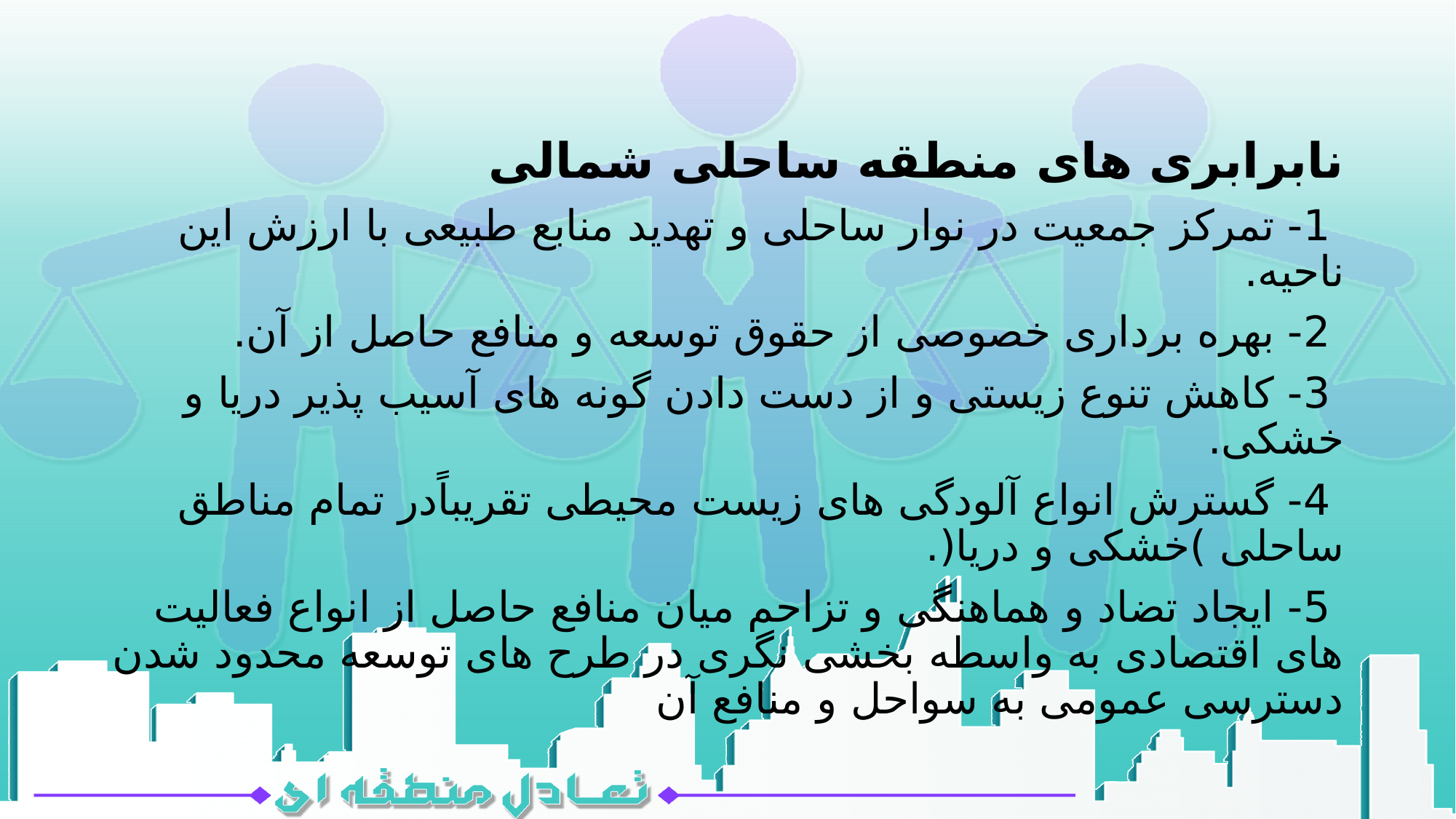

نابرابری های منطقه ساحلی شمالی
 1- تمرکز جمعیت در نوار ساحلی و تهدید منابع طبیعی با ارزش این ناحیه.
 2- بهره برداری خصوصی از حقوق توسعه و منافع حاصل از آن.
 3- کاهش تنوع زیستی و از دست دادن گونه های آسیب پذیر دریا و خشکی.
 4- گسترش انواع آلودگی های زیست محیطی تقریباًدر تمام مناطق ساحلی )خشکی و دریا(.
 5- ایجاد تضاد و هماهنگی و تزاحم میان منافع حاصل از انواع فعالیت های اقتصادی به واسطه بخشی نگری در طرح های توسعه محدود شدن دسترسی عمومی به سواحل و منافع آن